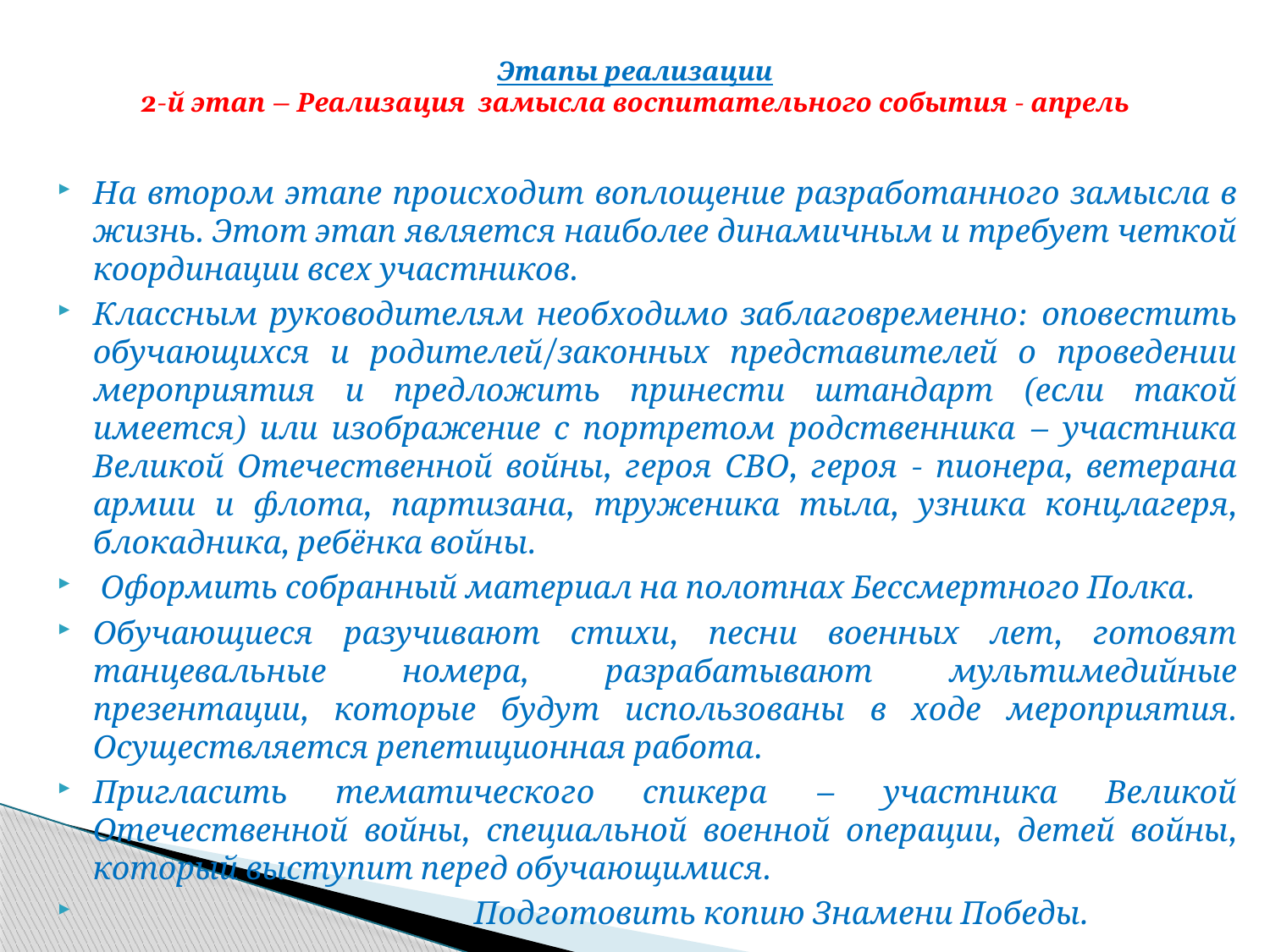

# Этапы реализации 2-й этап – Реализация  замысла воспитательного события - апрель
На втором этапе происходит воплощение разработанного замысла в жизнь. Этот этап является наиболее динамичным и требует четкой координации всех участников.
Классным руководителям необходимо заблаговременно: оповестить обучающихся и родителей/законных представителей о проведении мероприятия и предложить принести штандарт (если такой имеется) или изображение с портретом родственника – участника Великой Отечественной войны, героя СВО, героя - пионера, ветерана армии и флота, партизана, труженика тыла, узника концлагеря, блокадника, ребёнка войны.
 Оформить собранный материал на полотнах Бессмертного Полка.
Обучающиеся разучивают стихи, песни военных лет, готовят танцевальные номера, разрабатывают мультимедийные презентации, которые будут использованы в ходе мероприятия. Осуществляется репетиционная работа.
Пригласить тематического спикера – участника Великой Отечественной войны, специальной военной операции, детей войны, который выступит перед обучающимися.
                                                  Подготовить копию Знамени Победы.